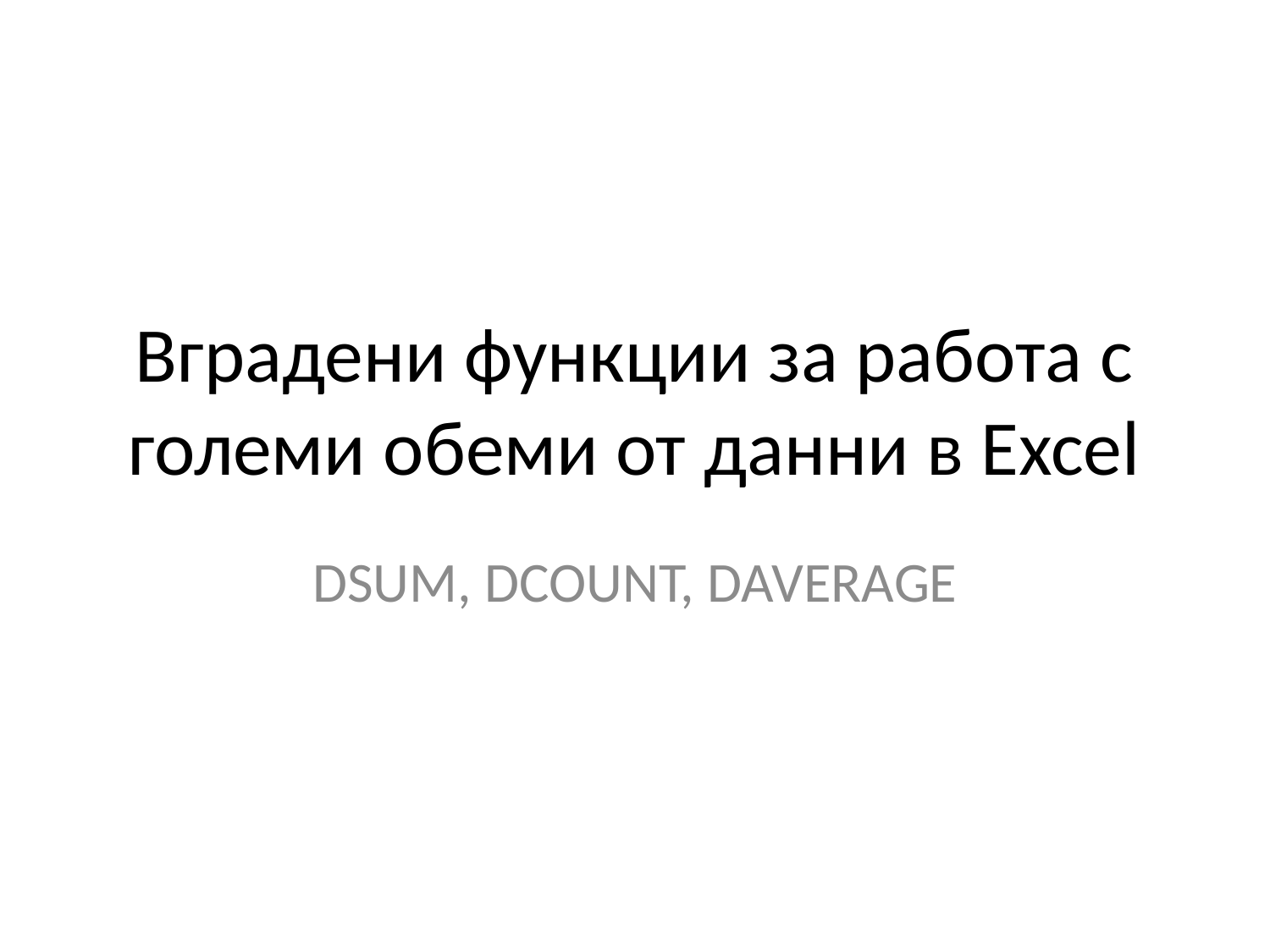

# Вградени функции за работа с големи обеми от данни в Excel
DSUM, DCOUNT, DAVERAGE